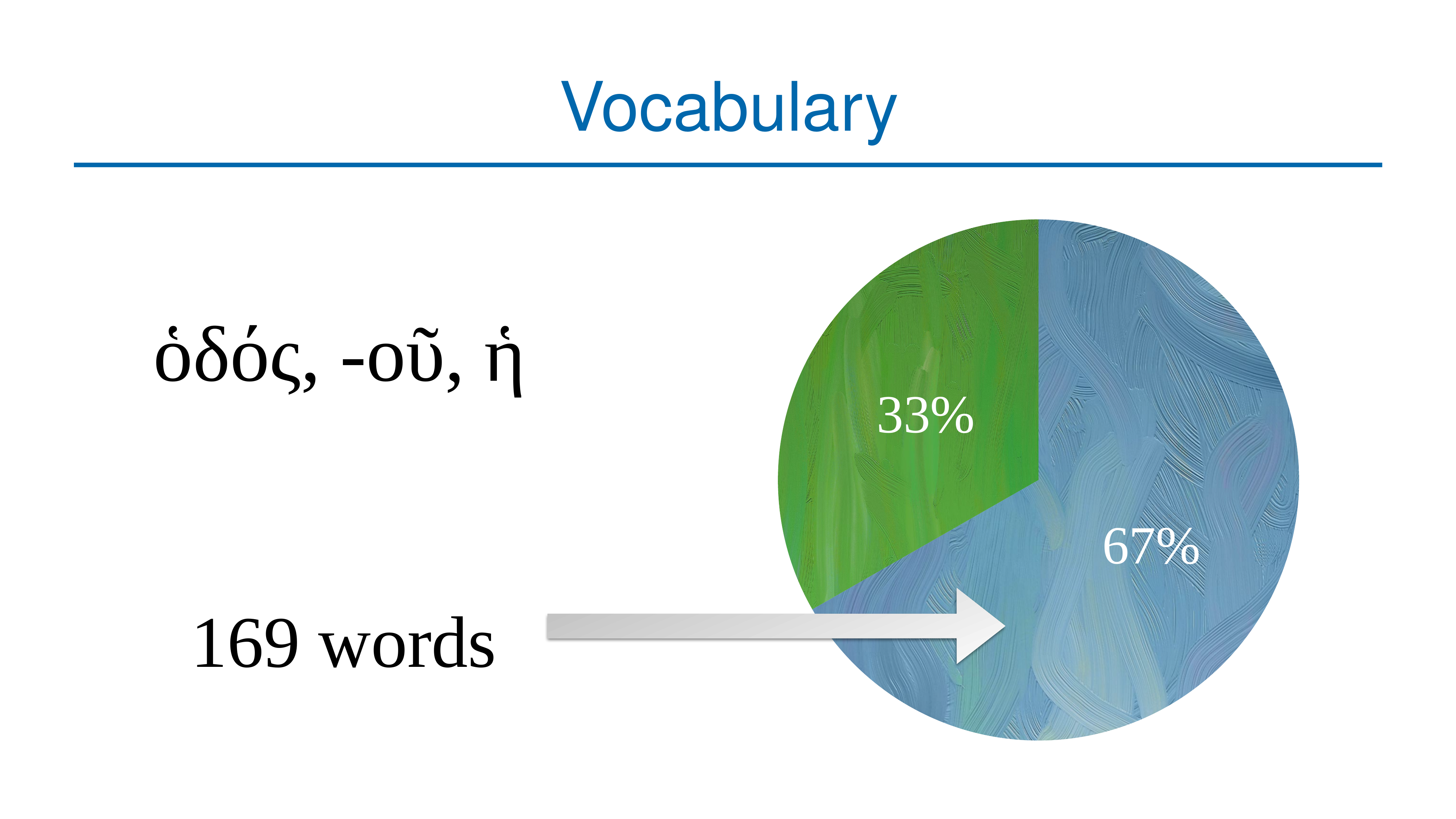

# Vocabulary

ὁδός, -οῦ, ἡ

[unsupported chart]

169 words